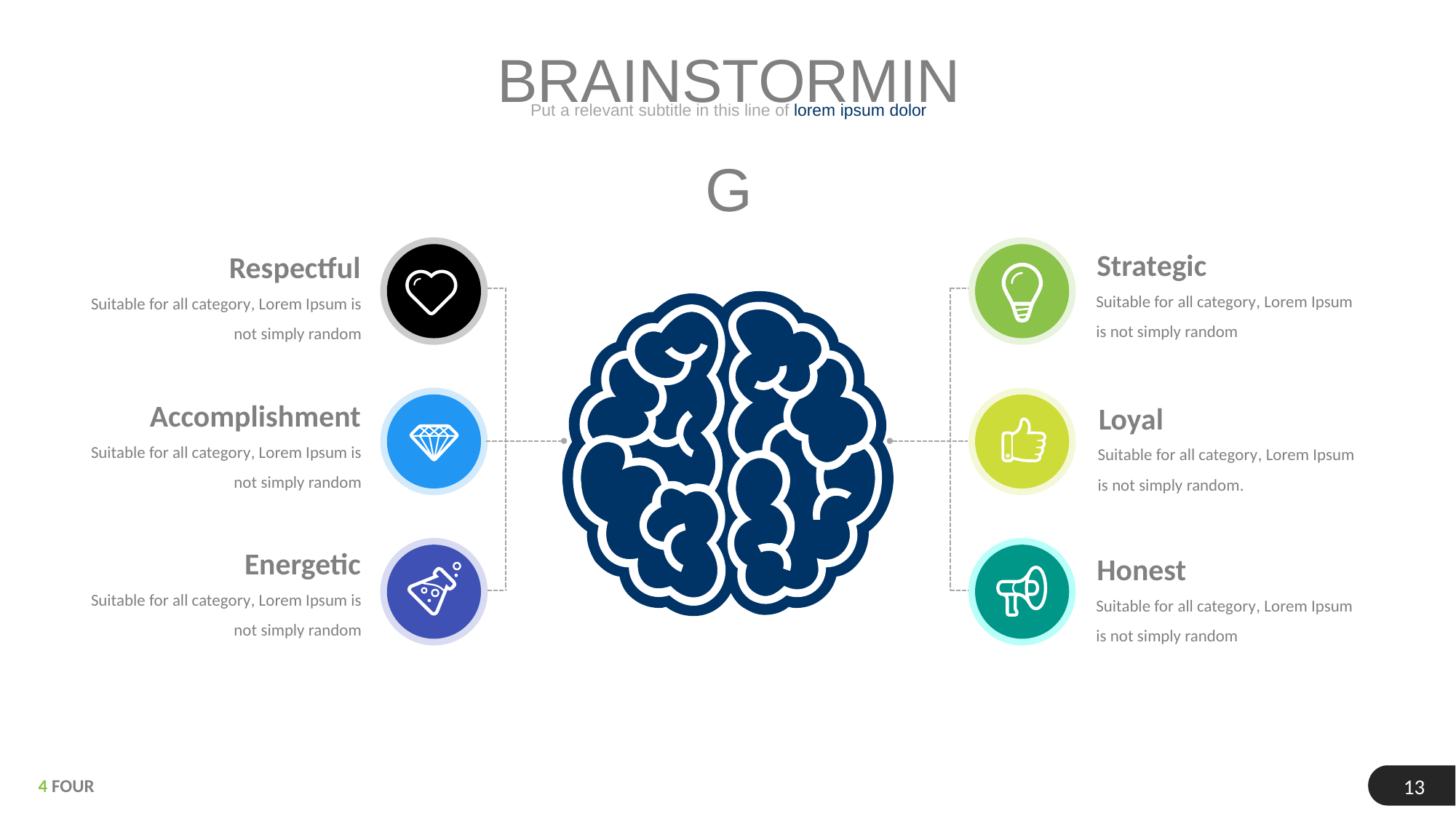

BRAINSTORMING
Put a relevant subtitle in this line of lorem ipsum dolor

Strategic
Suitable for all category, Lorem Ipsum is not simply random
Respectful
Suitable for all category, Lorem Ipsum is not simply random

Accomplishment
Suitable for all category, Lorem Ipsum is not simply random
Loyal
Suitable for all category, Lorem Ipsum is not simply random.

Energetic
Suitable for all category, Lorem Ipsum is not simply random
Honest
Suitable for all category, Lorem Ipsum is not simply random

13